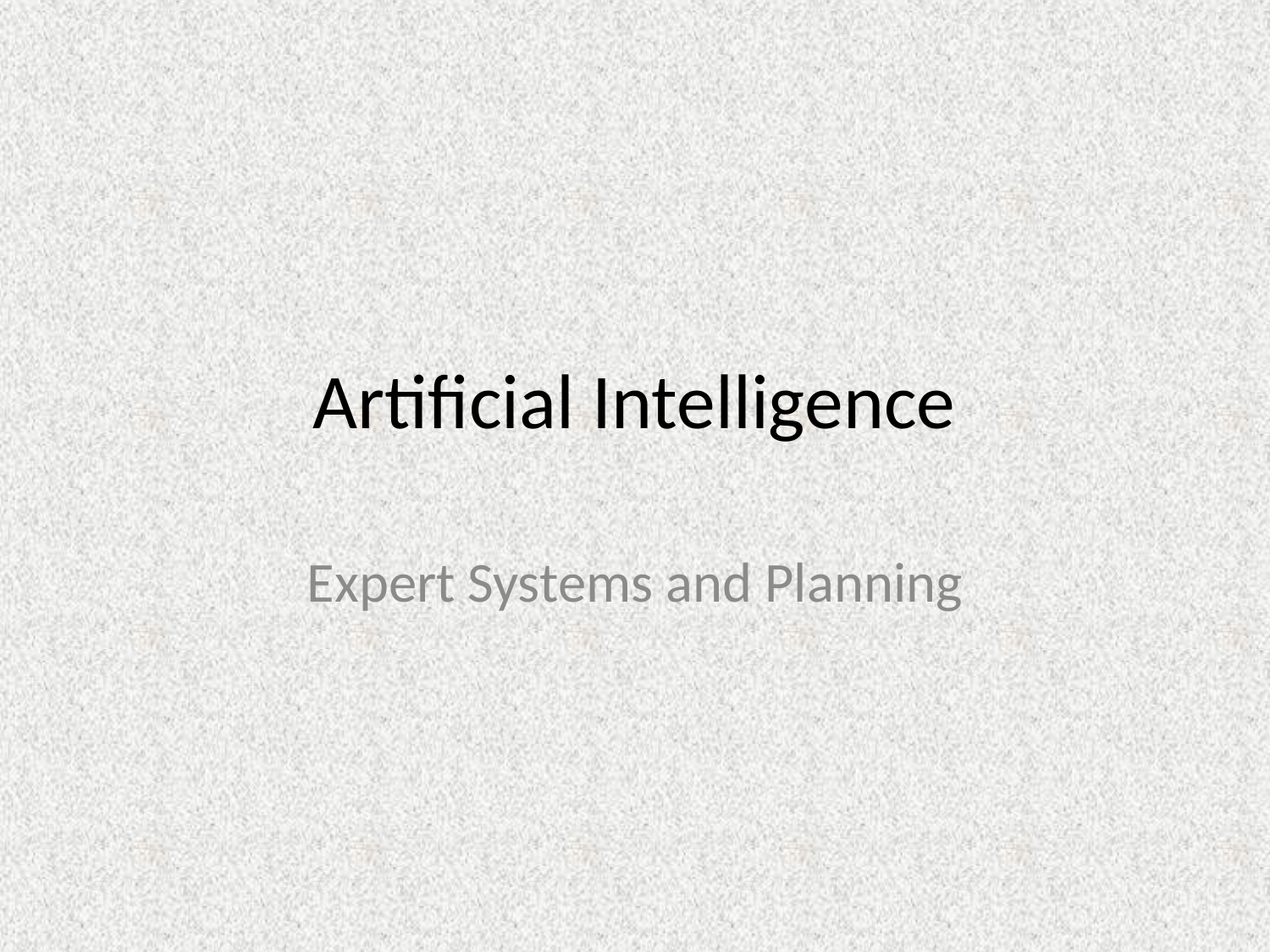

# Artificial Intelligence
Expert Systems and Planning